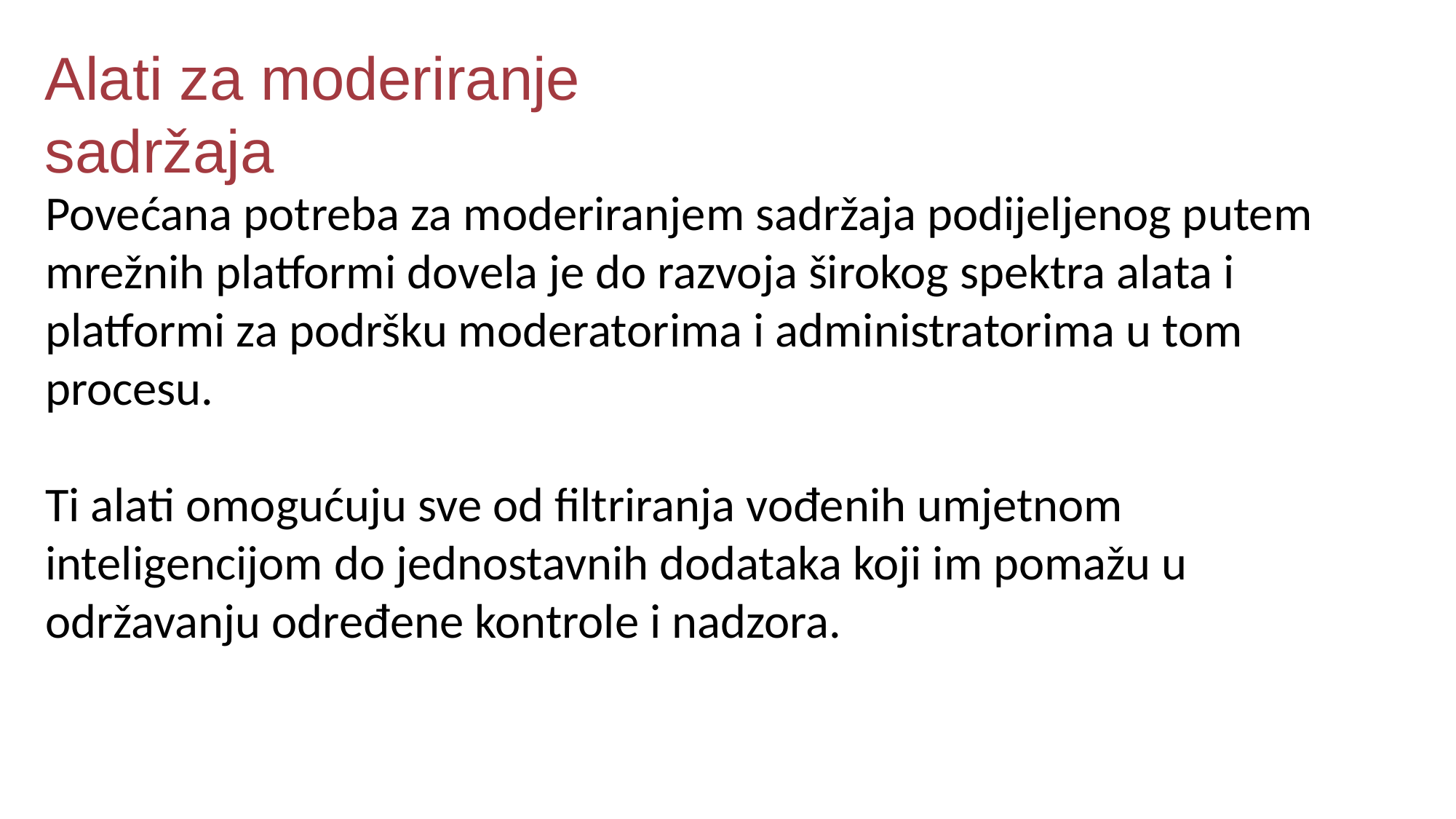

Alati za moderiranje sadržaja

Povećana potreba za moderiranjem sadržaja podijeljenog putem mrežnih platformi dovela je do razvoja širokog spektra alata i platformi za podršku moderatorima i administratorima u tom procesu.

Ti alati omogućuju sve od filtriranja vođenih umjetnom inteligencijom do jednostavnih dodataka koji im pomažu u održavanju određene kontrole i nadzora.